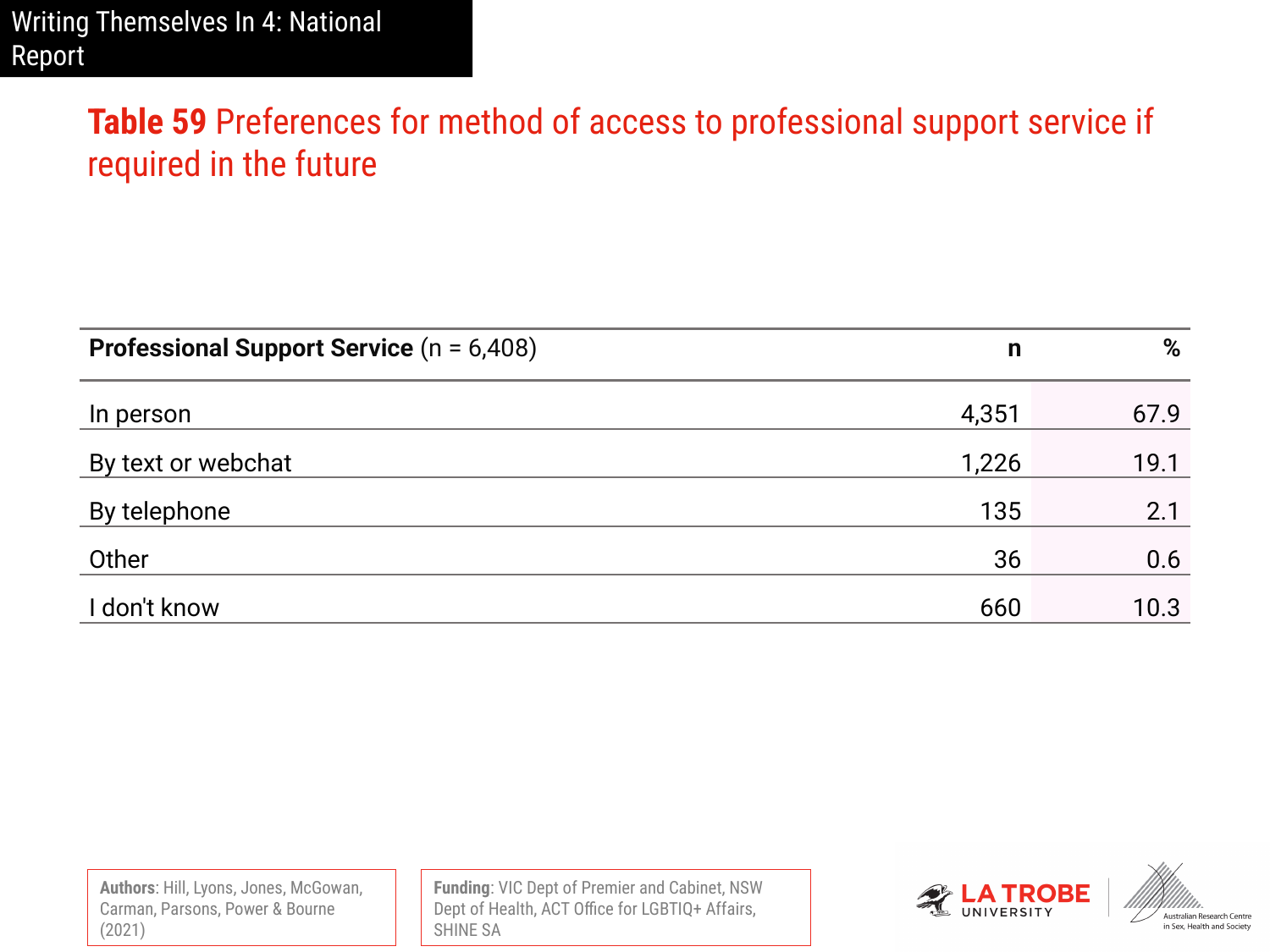

# Table 59 Preferences for method of access to professional support service if required in the future
| Professional Support Service (n = 6,408) | n | % |
| --- | --- | --- |
| In person | 4,351 | 67.9 |
| By text or webchat | 1,226 | 19.1 |
| By telephone | 135 | 2.1 |
| Other | 36 | 0.6 |
| I don't know | 660 | 10.3 |